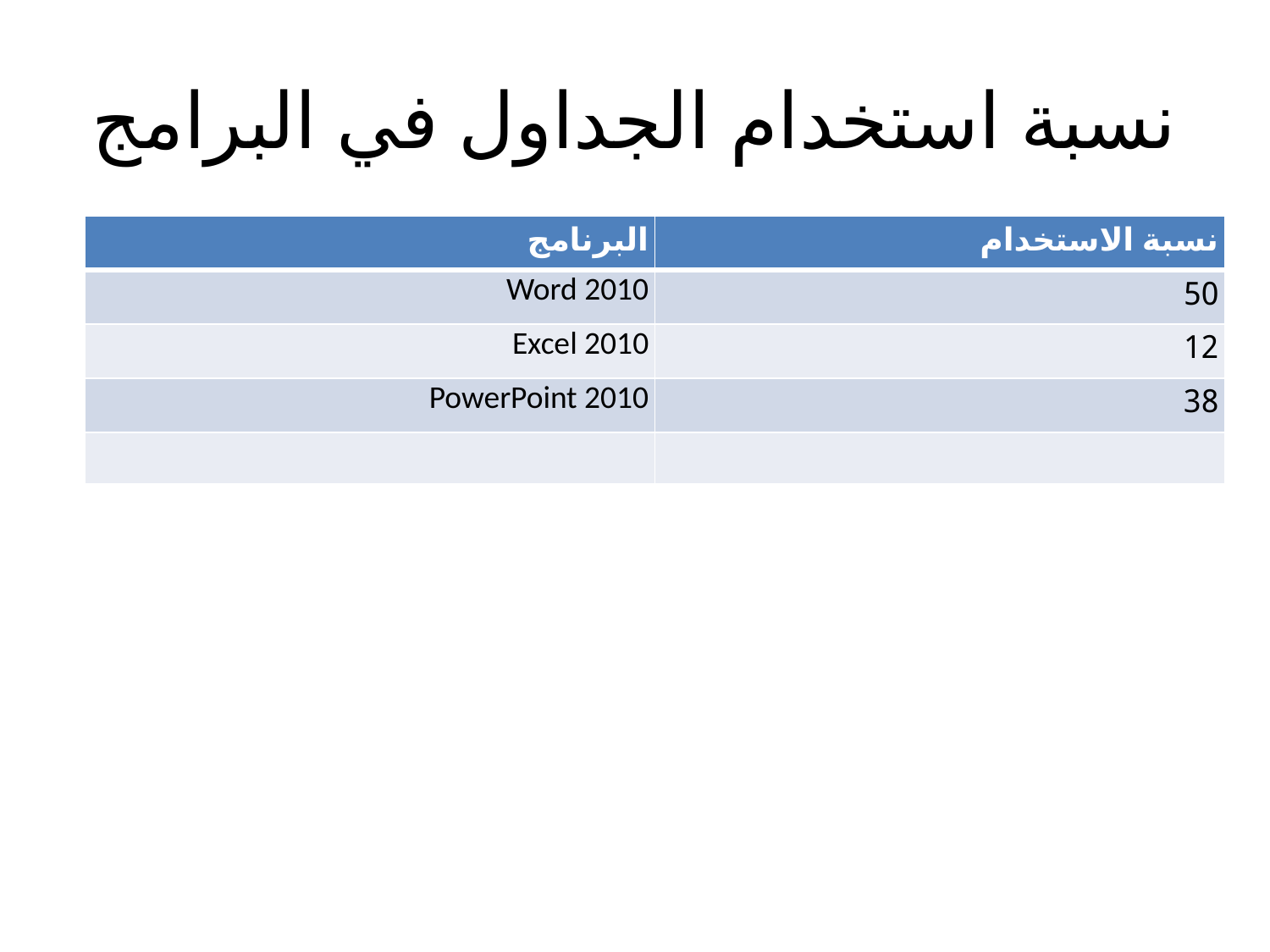

# نسبة استخدام الجداول في البرامج
| البرنامج | نسبة الاستخدام |
| --- | --- |
| Word 2010 | 50 |
| Excel 2010 | 12 |
| PowerPoint 2010 | 38 |
|  |  |